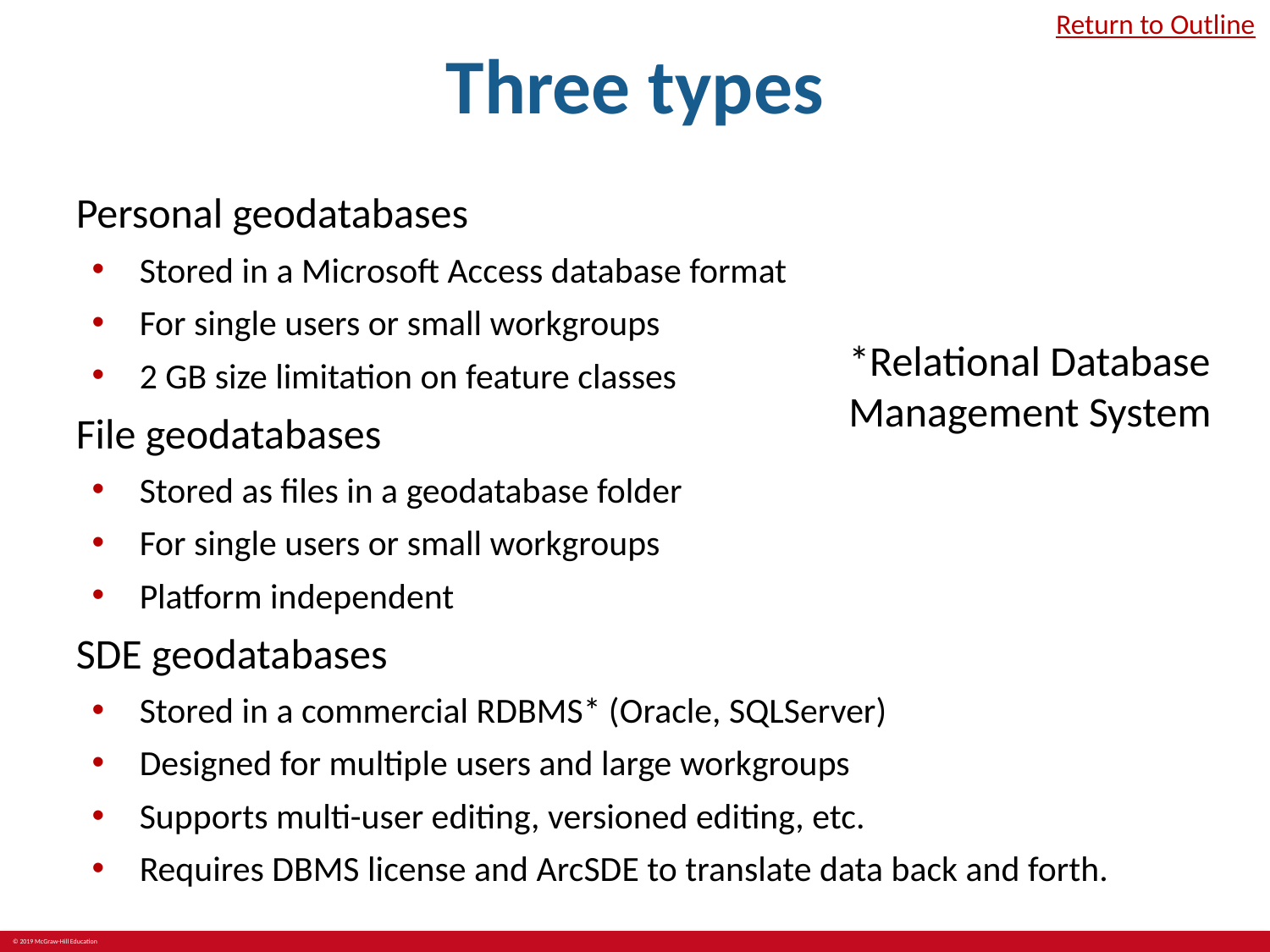

# Three types
Return to Outline
Personal geodatabases
Stored in a Microsoft Access database format
For single users or small workgroups
2 GB size limitation on feature classes
File geodatabases
Stored as files in a geodatabase folder
For single users or small workgroups
Platform independent
SDE geodatabases
Stored in a commercial RDBMS* (Oracle, SQLServer)
Designed for multiple users and large workgroups
Supports multi-user editing, versioned editing, etc.
Requires DBMS license and ArcSDE to translate data back and forth.
*Relational Database Management System